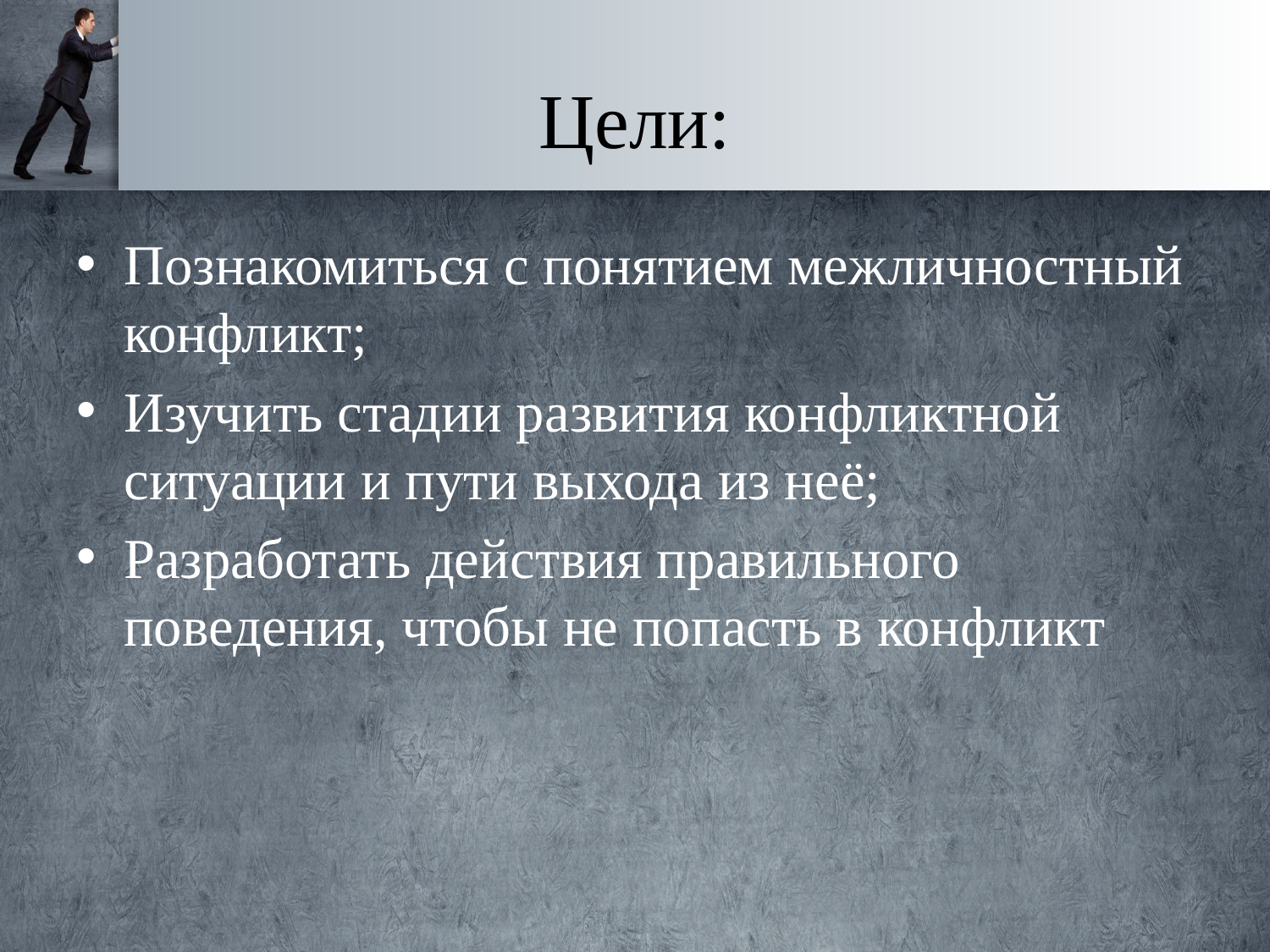

# Цели:
Познакомиться с понятием межличностный конфликт;
Изучить стадии развития конфликтной ситуации и пути выхода из неё;
Разработать действия правильного поведения, чтобы не попасть в конфликт